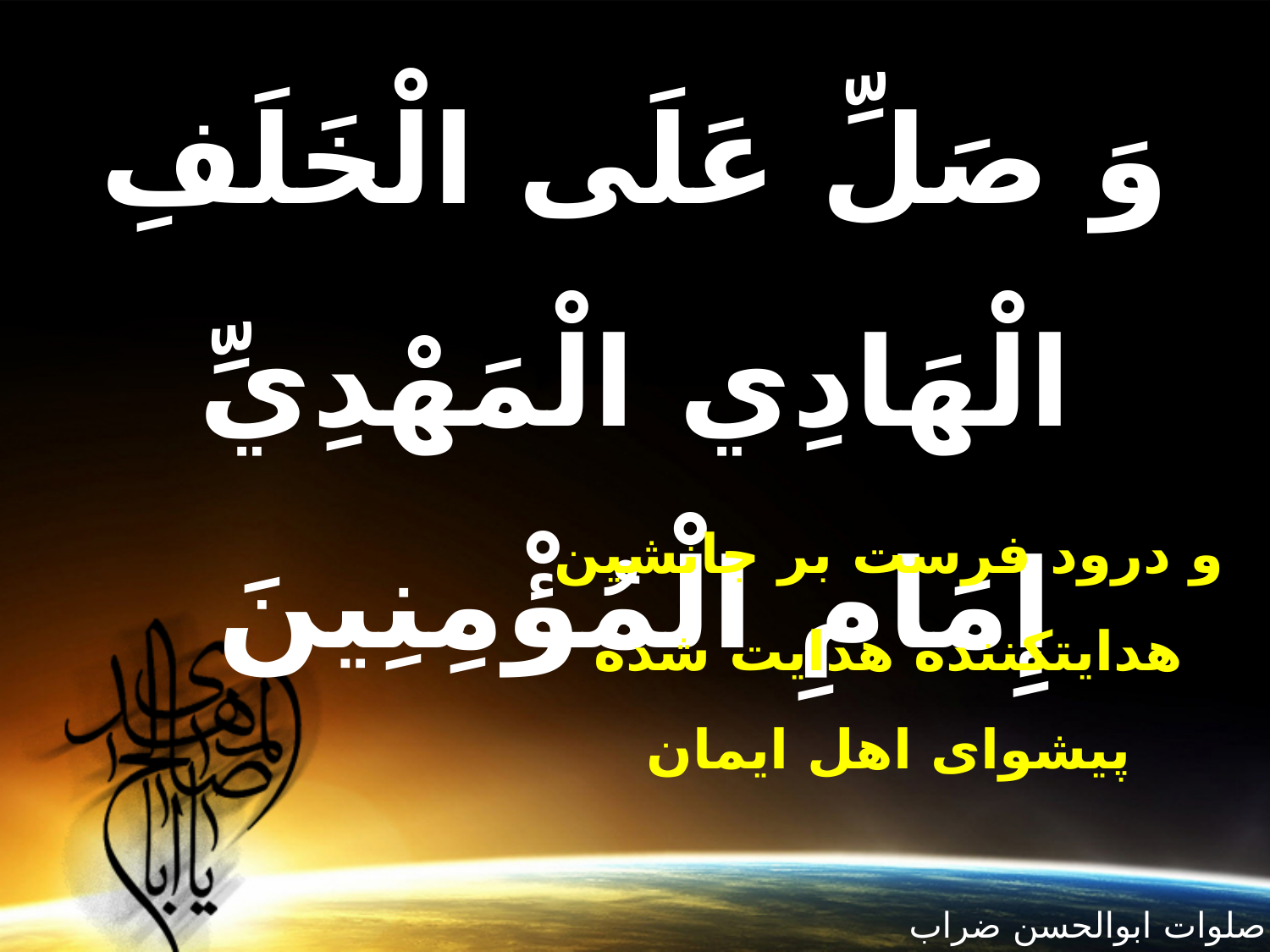

وَ صَلِّ عَلَى الْخَلَفِ الْهَادِي الْمَهْدِيِّ
إِمَامِ الْمُؤْمِنِينَ
و درود فرست بر جانشين هدايت‏كننده هدايت شده
پيشواى اهل ايمان